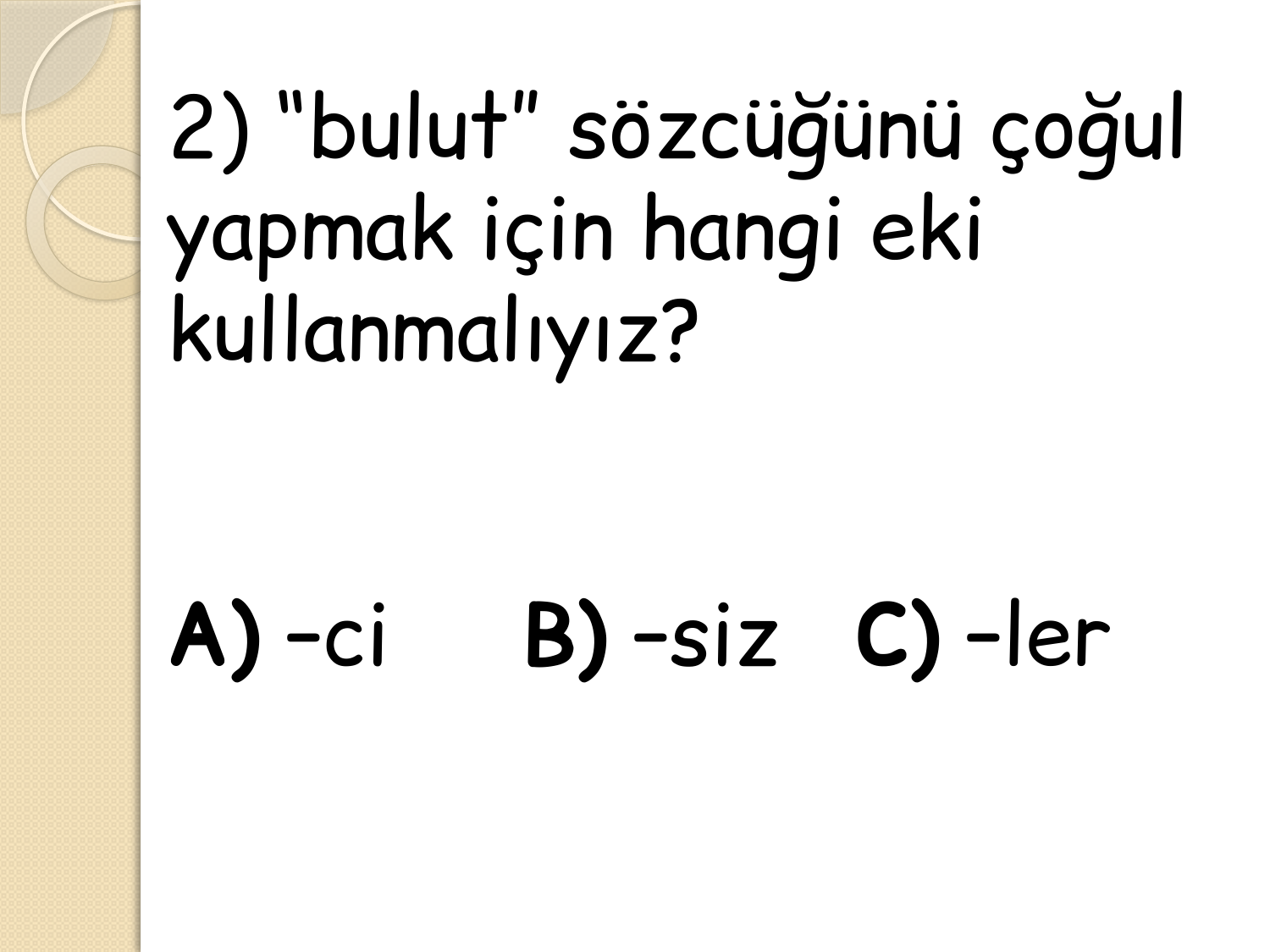

2) “bulut” sözcüğünü çoğul yapmak için hangi eki kullanmalıyız?

A) –ci 	    B) –siz   C) –ler